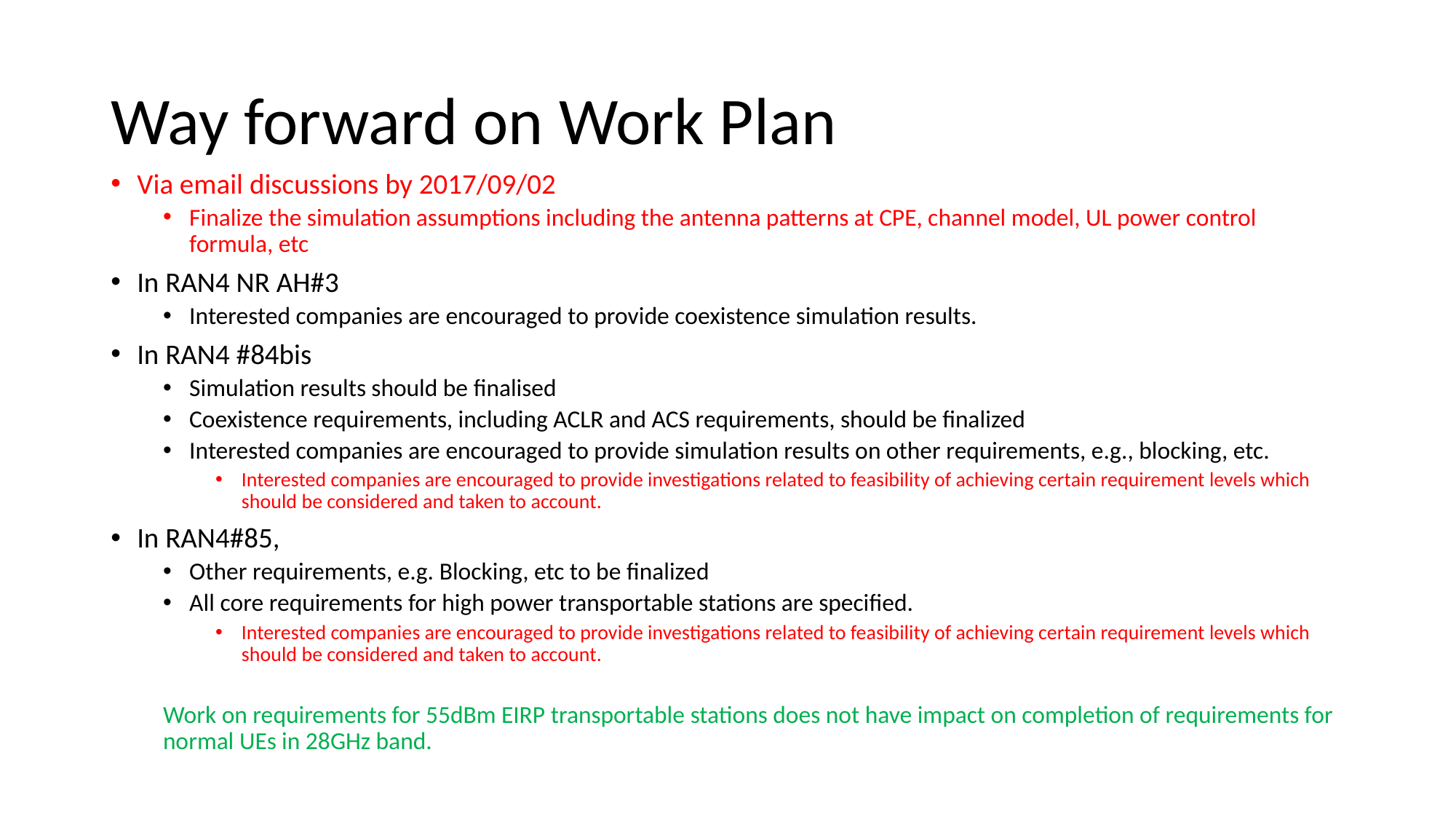

# Way forward on Work Plan
Via email discussions by 2017/09/02
Finalize the simulation assumptions including the antenna patterns at CPE, channel model, UL power control formula, etc
In RAN4 NR AH#3
Interested companies are encouraged to provide coexistence simulation results.
In RAN4 #84bis
Simulation results should be finalised
Coexistence requirements, including ACLR and ACS requirements, should be finalized
Interested companies are encouraged to provide simulation results on other requirements, e.g., blocking, etc.
Interested companies are encouraged to provide investigations related to feasibility of achieving certain requirement levels which should be considered and taken to account.
In RAN4#85,
Other requirements, e.g. Blocking, etc to be finalized
All core requirements for high power transportable stations are specified.
Interested companies are encouraged to provide investigations related to feasibility of achieving certain requirement levels which should be considered and taken to account.

Work on requirements for 55dBm EIRP transportable stations does not have impact on completion of requirements for normal UEs in 28GHz band.